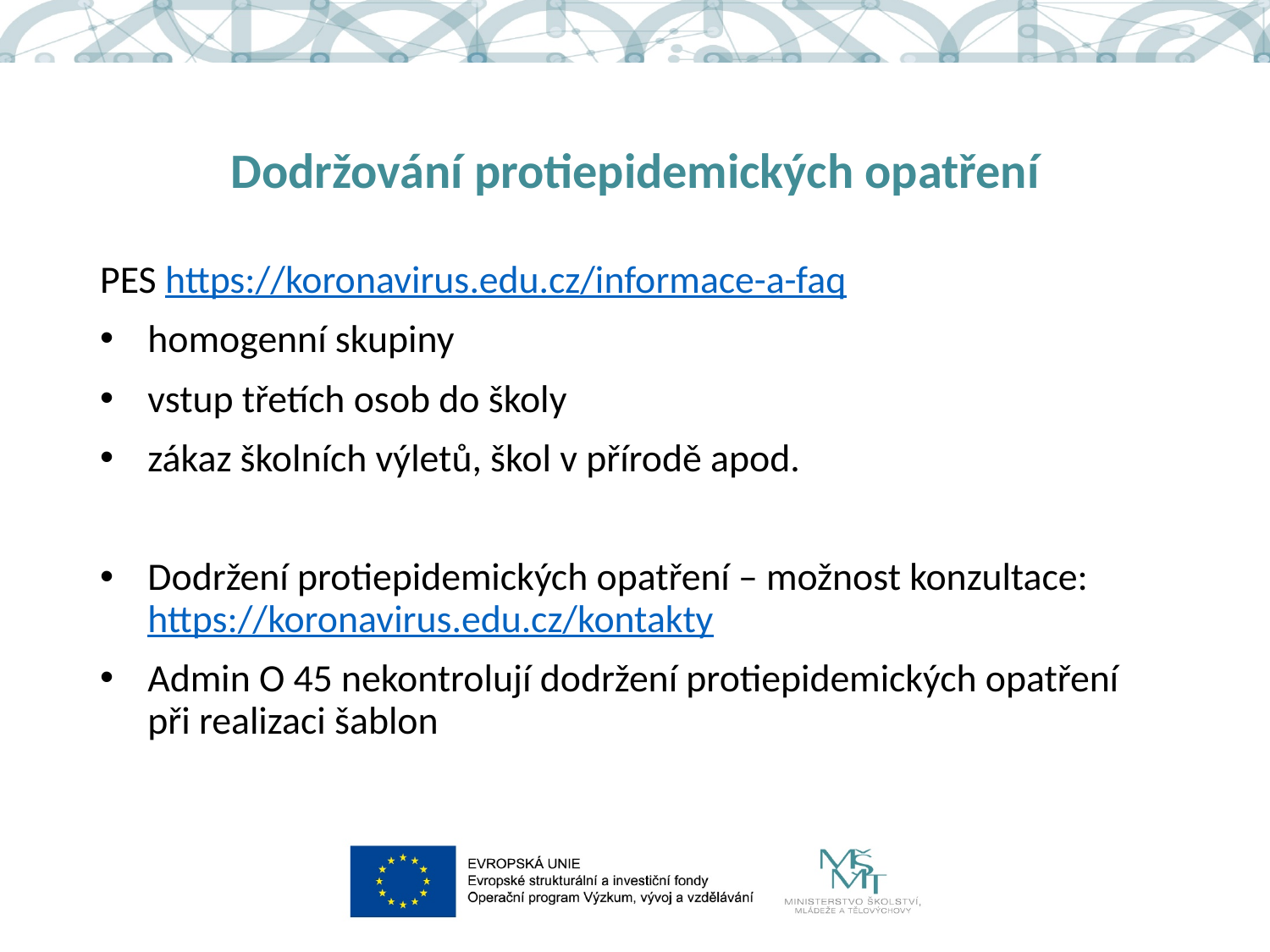

# Dodržování protiepidemických opatření
PES https://koronavirus.edu.cz/informace-a-faq
homogenní skupiny
vstup třetích osob do školy
zákaz školních výletů, škol v přírodě apod.

Dodržení protiepidemických opatření – možnost konzultace: https://koronavirus.edu.cz/kontakty
Admin O 45 nekontrolují dodržení protiepidemických opatření při realizaci šablon